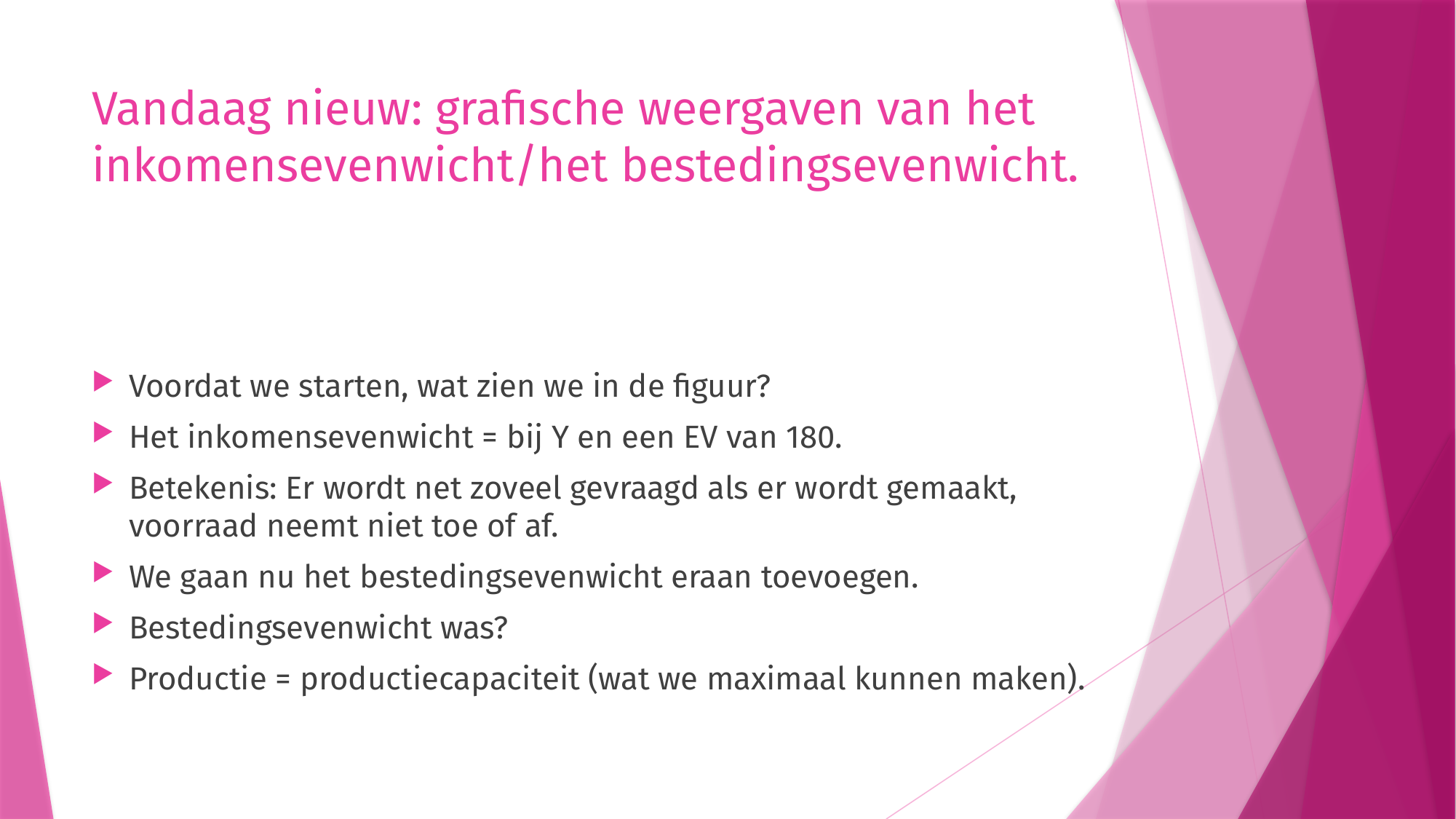

# Vandaag nieuw: grafische weergaven van het inkomensevenwicht/het bestedingsevenwicht.

Voordat we starten, wat zien we in de figuur?
Het inkomensevenwicht = bij Y en een EV van 180.
Betekenis: Er wordt net zoveel gevraagd als er wordt gemaakt, voorraad neemt niet toe of af.
We gaan nu het bestedingsevenwicht eraan toevoegen.
Bestedingsevenwicht was?
Productie = productiecapaciteit (wat we maximaal kunnen maken).